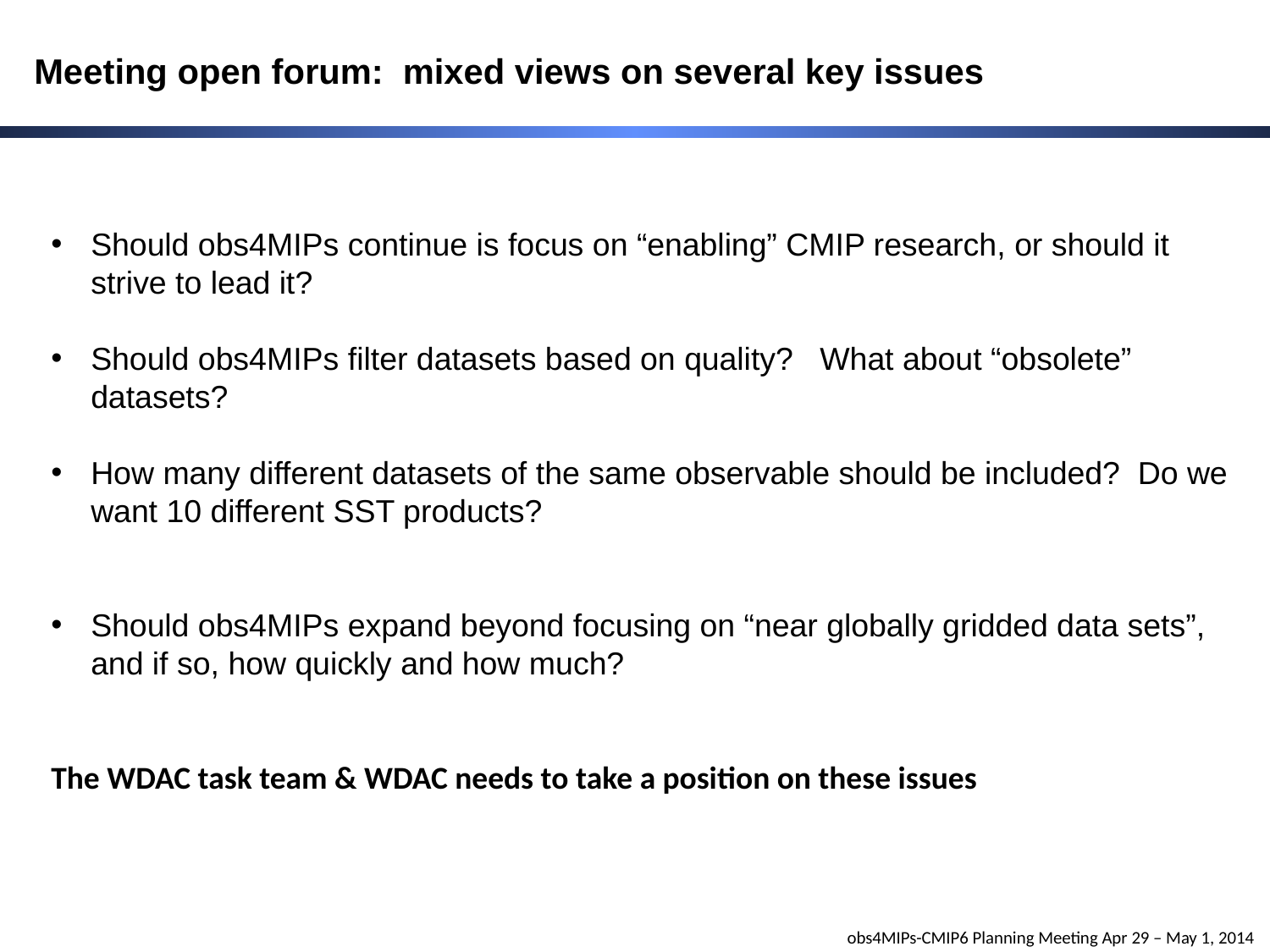

Meeting open forum:  mixed views on several key issues
Should obs4MIPs continue is focus on “enabling” CMIP research, or should it strive to lead it?

Should obs4MIPs filter datasets based on quality?   What about “obsolete” datasets?

How many different datasets of the same observable should be included?  Do we want 10 different SST products?

Should obs4MIPs expand beyond focusing on “near globally gridded data sets”, and if so, how quickly and how much?

The WDAC task team & WDAC needs to take a position on these issues